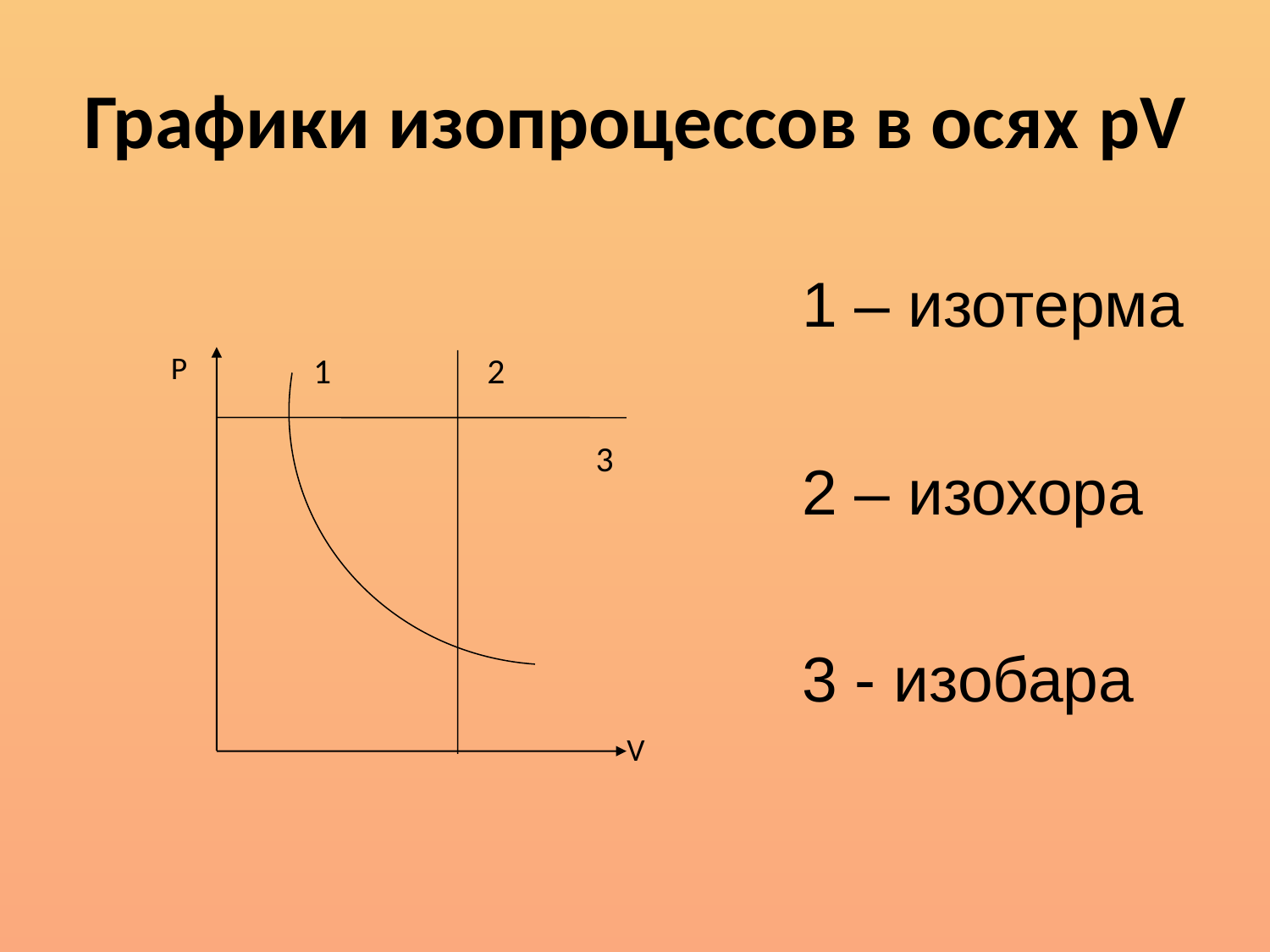

# Графики изопроцессов в осях pV

	1 – изотерма

	2 – изохора

	3 - изобара

V

1
2
3
  Р